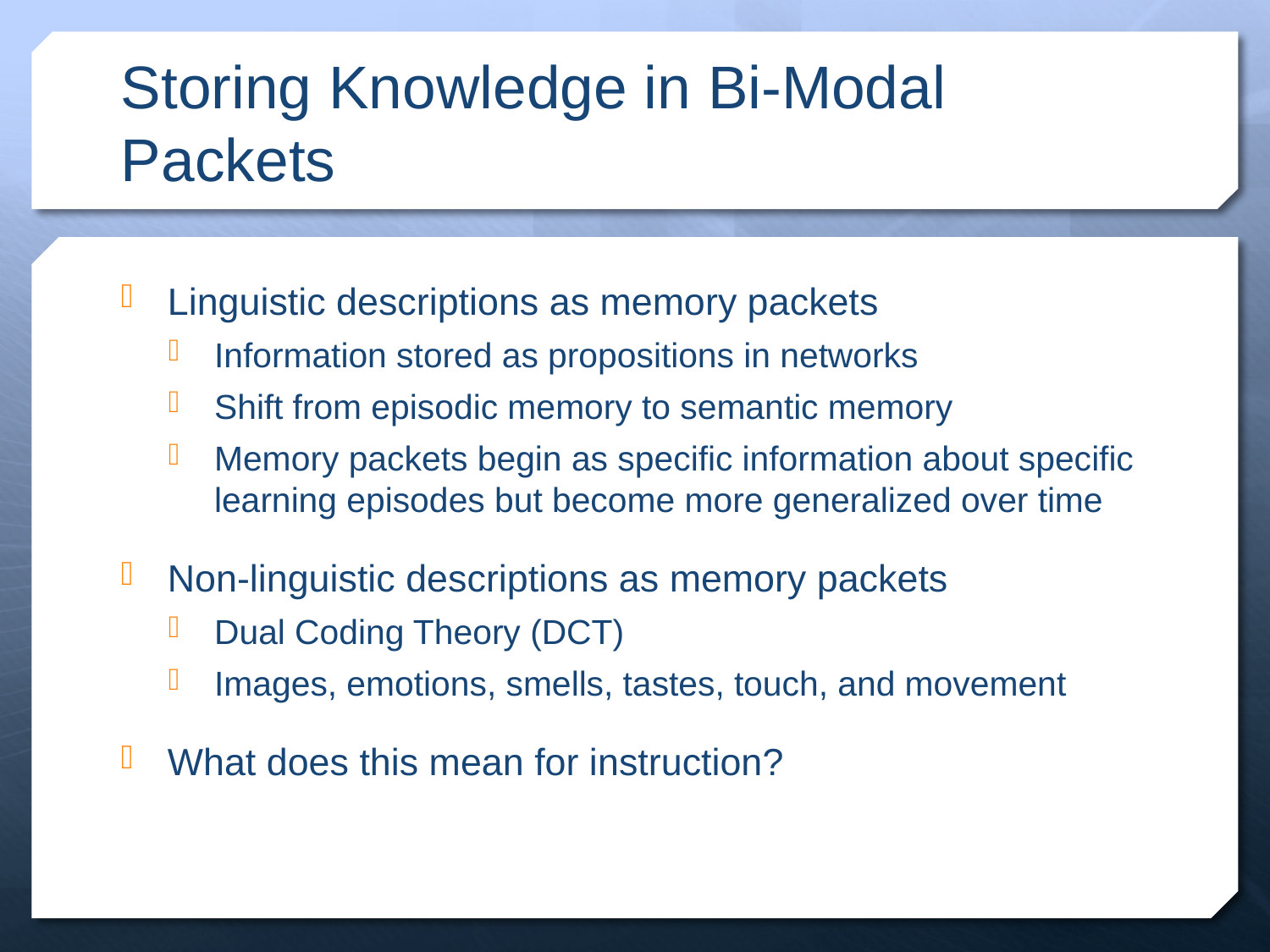

# Storing Knowledge in Bi-Modal Packets
Linguistic descriptions as memory packets
Information stored as propositions in networks
Shift from episodic memory to semantic memory
Memory packets begin as specific information about specific learning episodes but become more generalized over time
Non-linguistic descriptions as memory packets
Dual Coding Theory (DCT)
Images, emotions, smells, tastes, touch, and movement
What does this mean for instruction?